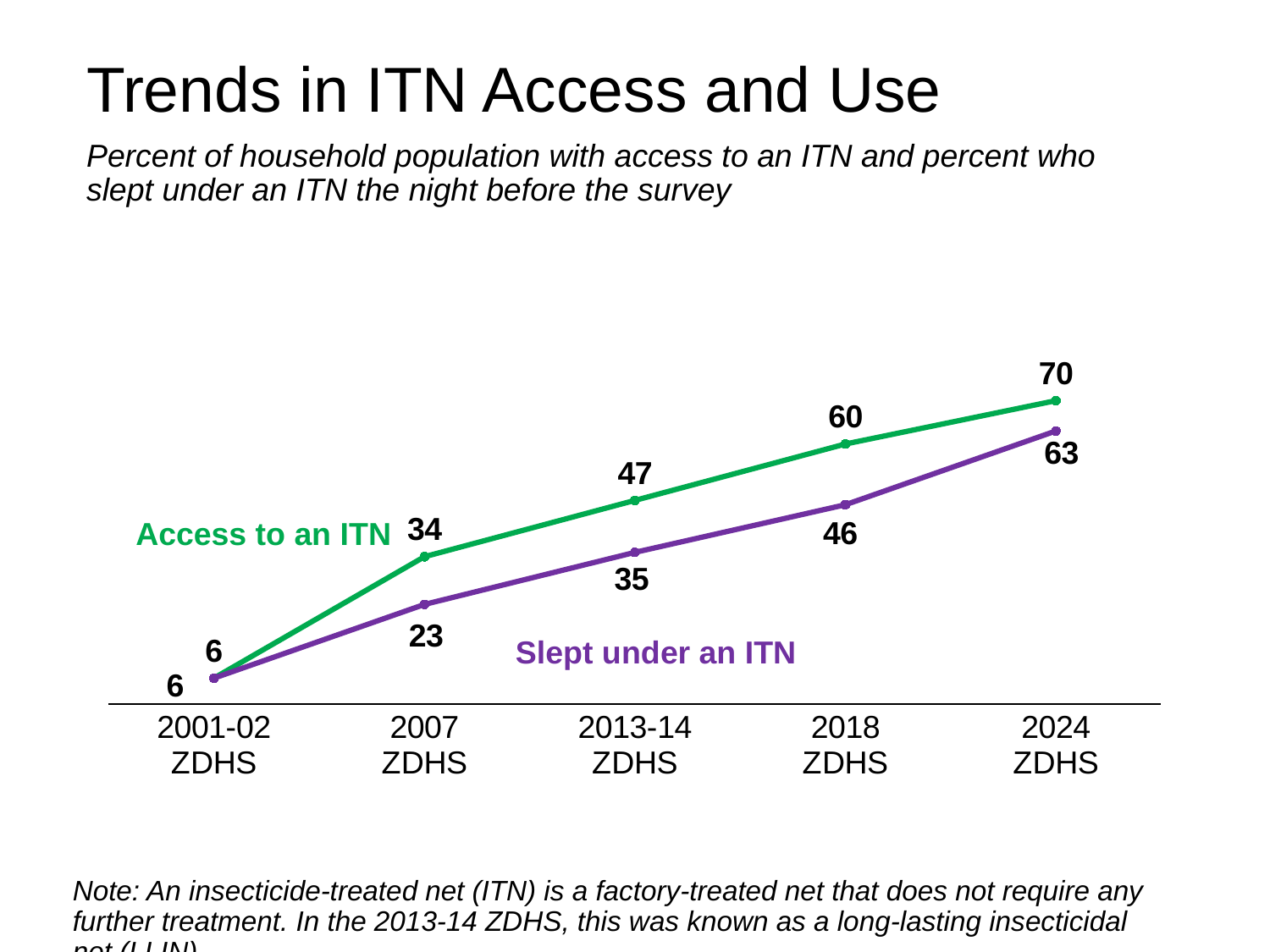

Trends in ITN Access and Use
Percent of household population with access to an ITN and percent who slept under an ITN the night before the survey

### Chart

| Category | Access | Slept |
|---|---|---|
| 2001-02
ZDHS | 6.0 | 6.0 |
| 2007
ZDHS | 34.0 | 23.0 |
| 2013-14
ZDHS | 47.0 | 35.0 |
| 2018
ZDHS | 60.0 | 46.0 |
| 2024
ZDHS | 70.0 | 63.0 |
Access to an ITN
Slept under an ITN
Note: An insecticide-treated net (ITN) is a factory-treated net that does not require any further treatment. In the 2013-14 ZDHS, this was known as a long-lasting insecticidal net (LLIN).